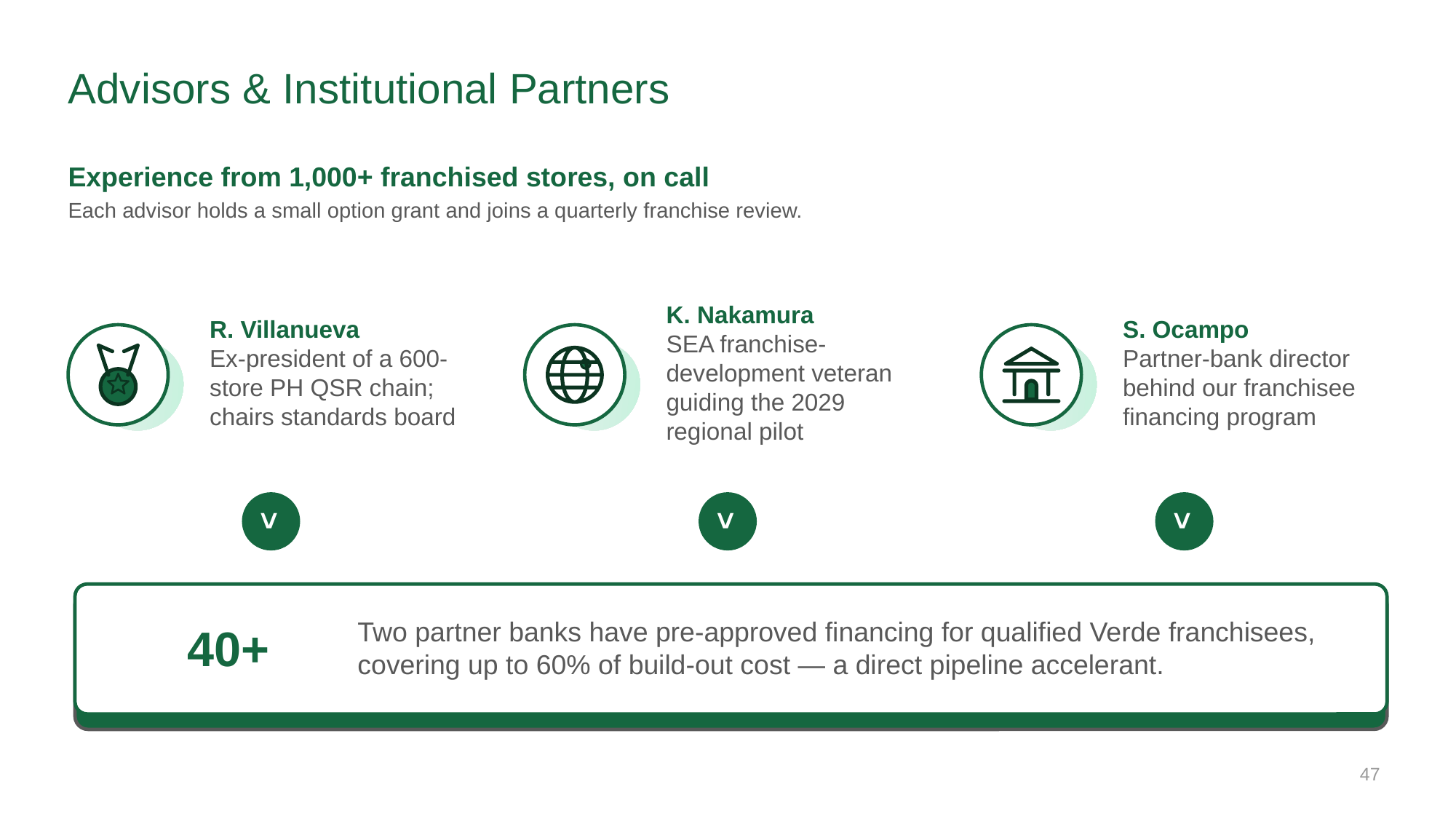

# Advisors & Institutional Partners
Experience from 1,000+ franchised stores, on call
Each advisor holds a small option grant and joins a quarterly franchise review.

R. Villanueva
Ex-president of a 600-store PH QSR chain; chairs standards board

K. Nakamura
SEA franchise-development veteran guiding the 2029 regional pilot

S. Ocampo
Partner-bank director behind our franchisee financing program

>
>
>

40+
Two partner banks have pre-approved financing for qualified Verde franchisees, covering up to 60% of build-out cost — a direct pipeline accelerant.
47